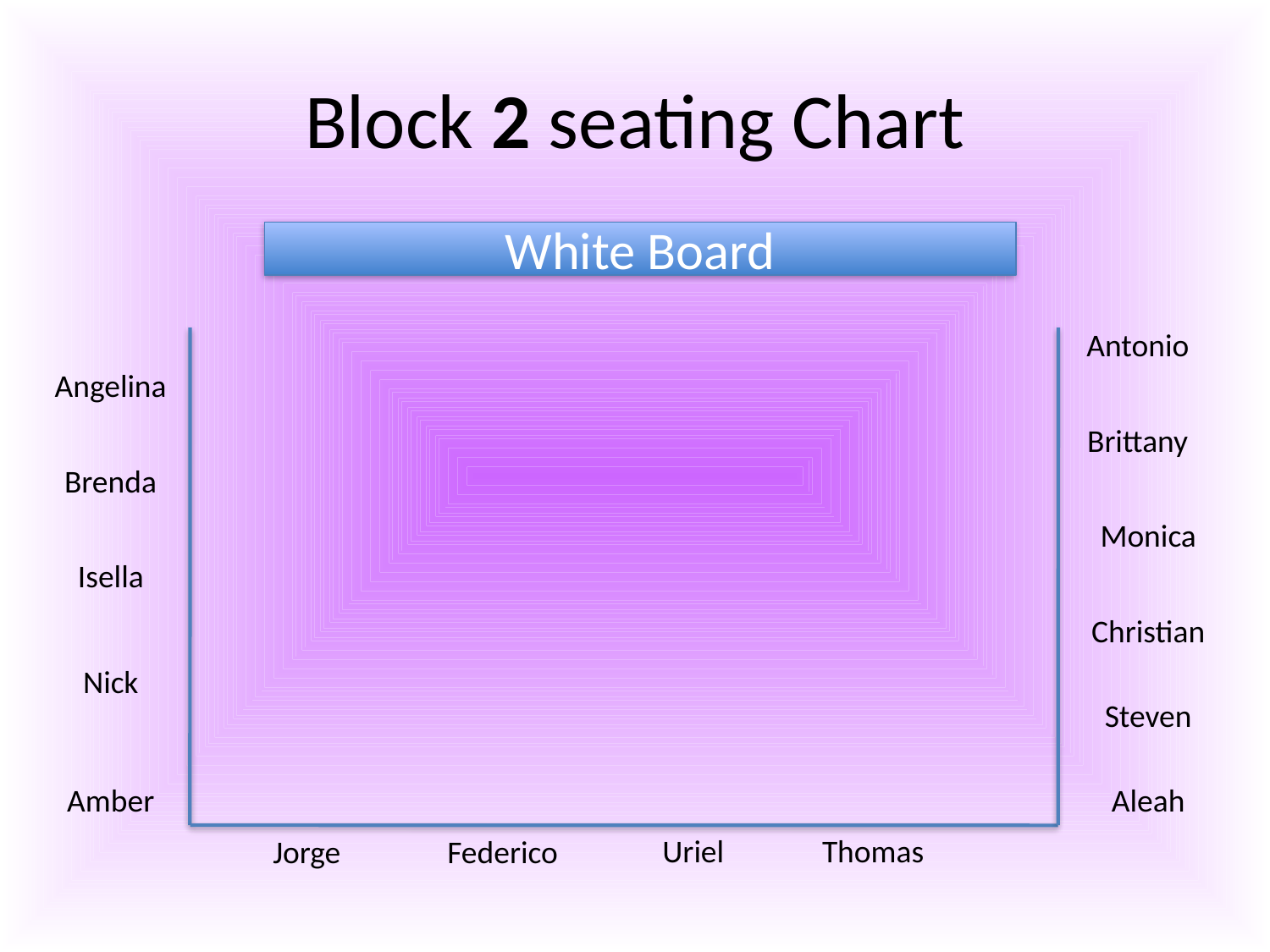

# Block 2 seating Chart
White Board
Antonio
Angelina
Brittany
Brenda
Monica
Isella
Christian
Nick
Steven
Amber
Aleah
Uriel
Thomas
Jorge
Federico